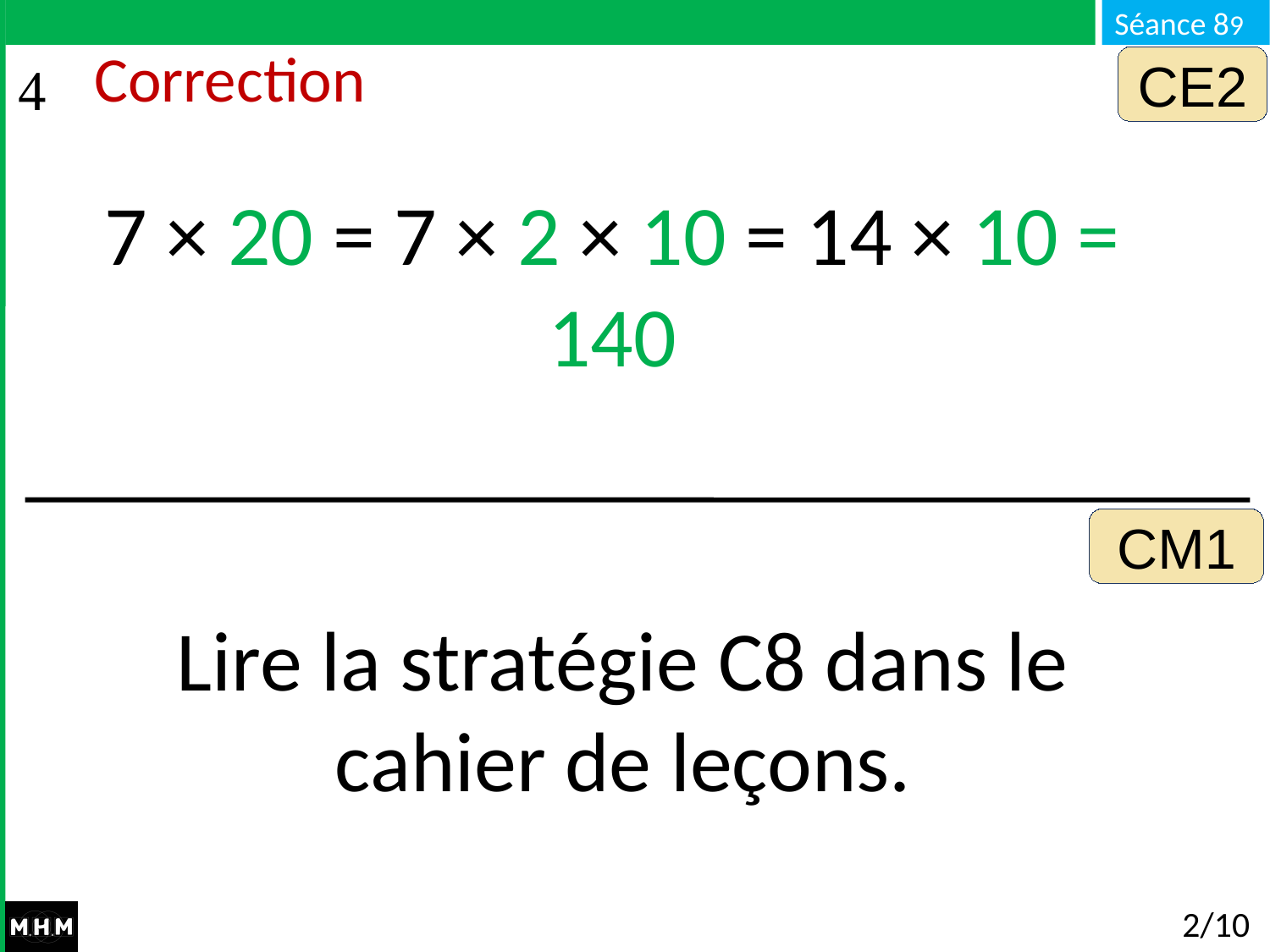

CE2
# Correction
7 × 20 = 7 × 2 × 10 = 14 × 10 = 140

CM1
Lire la stratégie C8 dans le cahier de leçons.
2/10